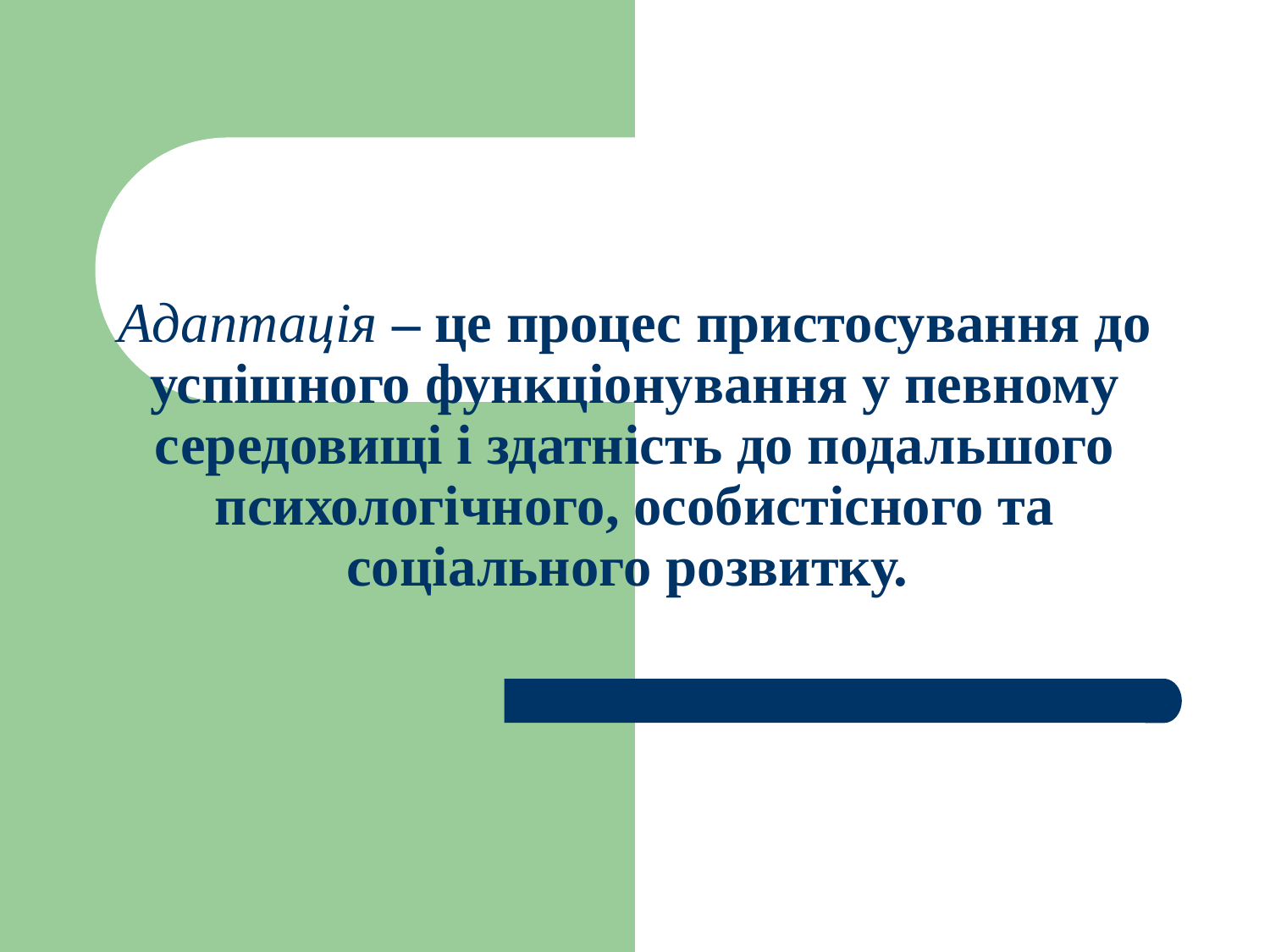

# Адаптація – це процес пристосування до успішного функціонування у певному середовищі і здатність до подальшого психологічного, особистісного та соціального розвитку.